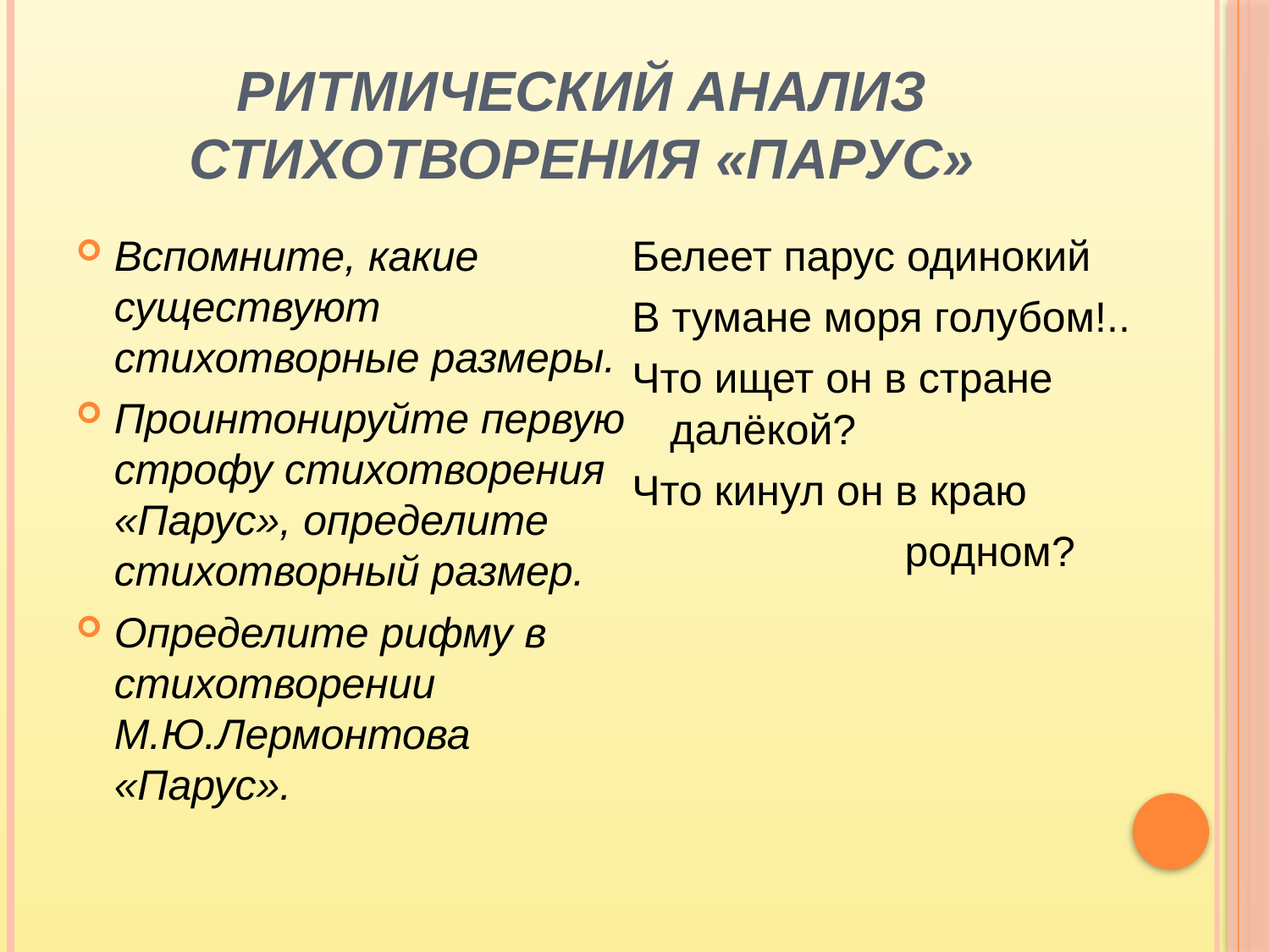

# Ритмический анализ стихотворения «Парус»
Вспомните, какие существуют стихотворные размеры.
Проинтонируйте первую строфу стихотворения «Парус», определите стихотворный размер.
Определите рифму в стихотворении М.Ю.Лермонтова «Парус».

Белеет парус одинокий
В тумане моря голубом!..
Что ищет он в стране далёкой?
Что кинул он в краю
                       родном?